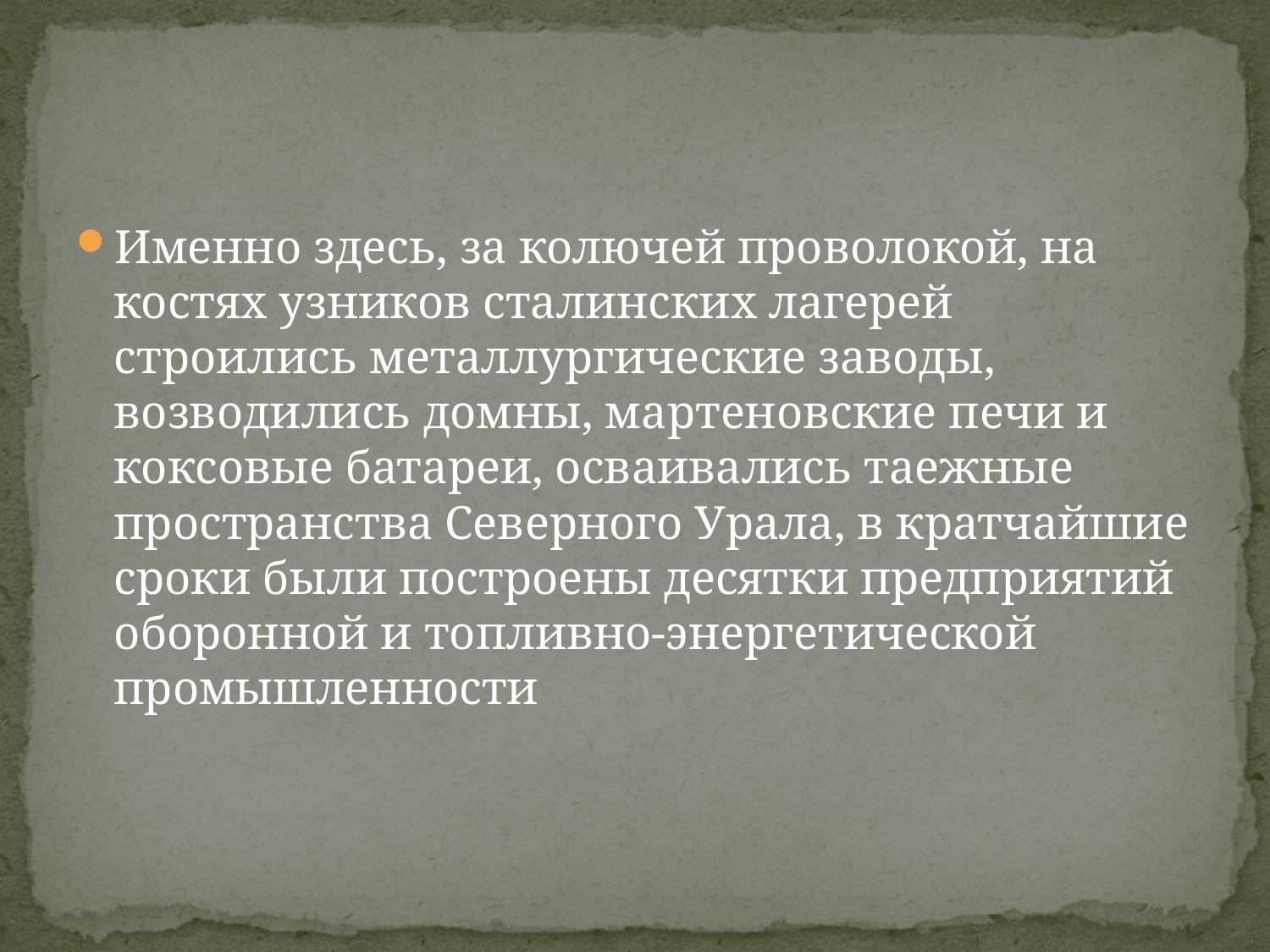

#
Именно здесь, за колючей проволокой, на костях узников сталинских лагерей строились металлургические заводы, возводились домны, мартеновские печи и коксовые батареи, осваивались таежные пространства Северного Урала, в кратчайшие сроки были построены десятки предприятий оборонной и топливно-энергетической промышленности